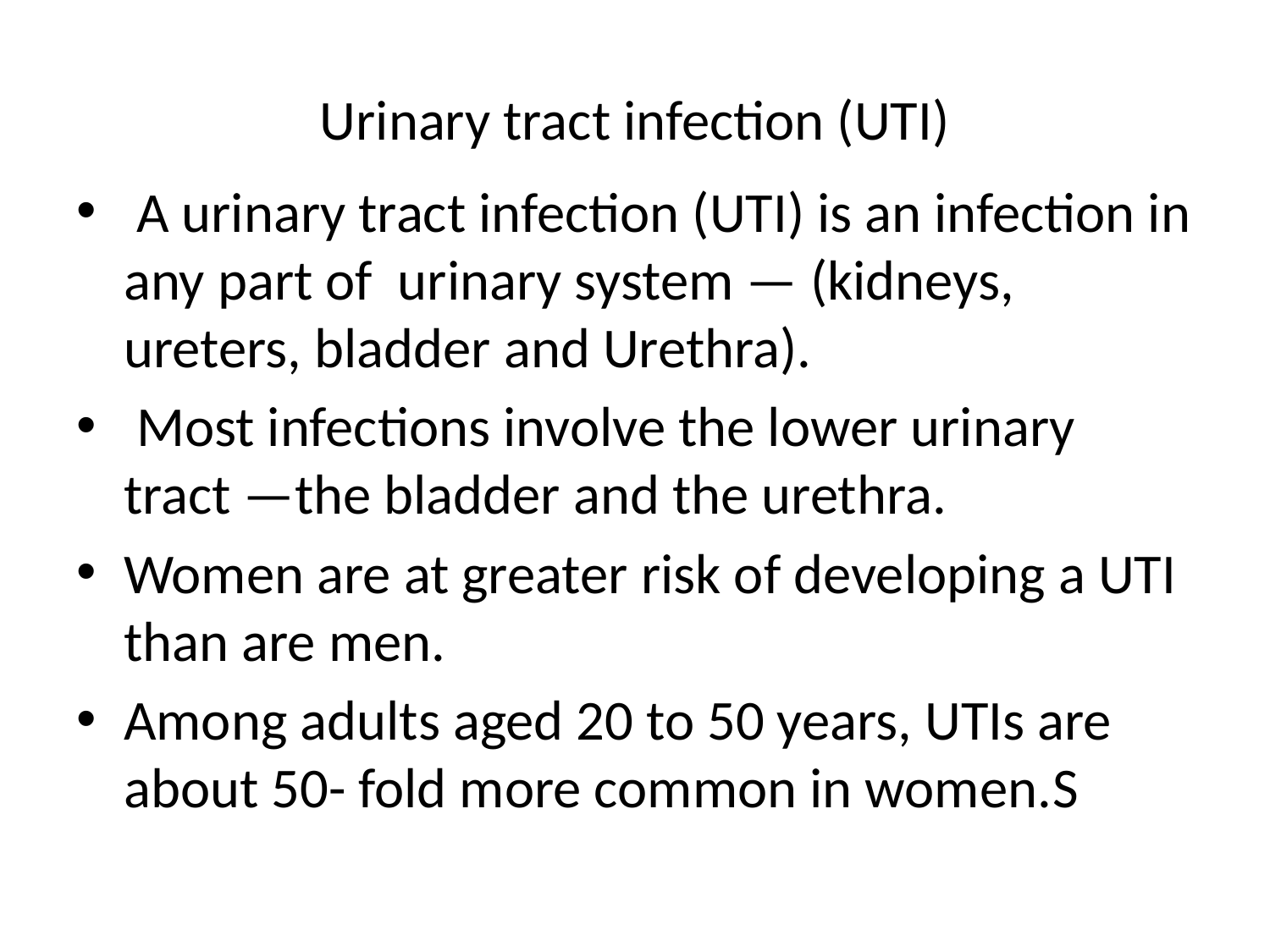

# Urinary tract infection (UTI)
 A urinary tract infection (UTI) is an infection in any part of  urinary system — (kidneys, ureters, bladder and Urethra).
 Most infections involve the lower urinary tract —the bladder and the urethra.
Women are at greater risk of developing a UTI than are men.
Among adults aged 20 to 50 years, UTIs are about 50- fold more common in women.S